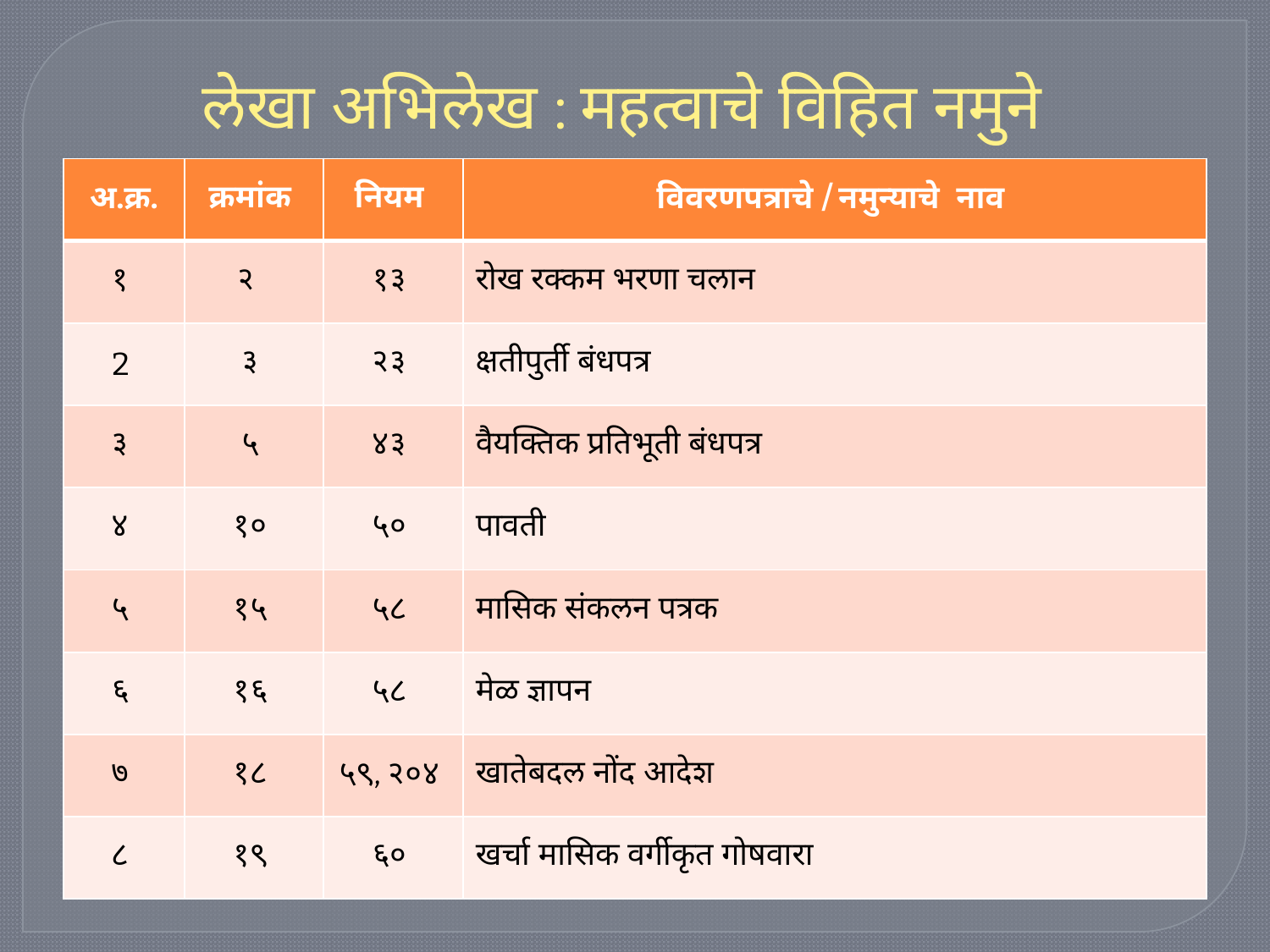

# लेखा अभिलेख : महत्वाचे विहित नमुने
| अ.क्र. | क्रमांक | नियम | विवरणपत्राचे / नमुन्याचे नाव |
| --- | --- | --- | --- |
| १ | २ | १३ | रोख रक्कम भरणा चलान |
| 2 | ३ | २३ | क्षतीपुर्ती बंधपत्र |
| ३ | ५ | ४३ | वैयक्तिक प्रतिभूती बंधपत्र |
| ४ | १० | ५० | पावती |
| ५ | १५ | ५८ | मासिक संकलन पत्रक |
| ६ | १६ | ५८ | मेळ ज्ञापन |
| ७ | १८ | ५९, २०४ | खातेबदल नोंद आदेश |
| ८ | १९ | ६० | खर्चा मासिक वर्गीकृत गोषवारा |